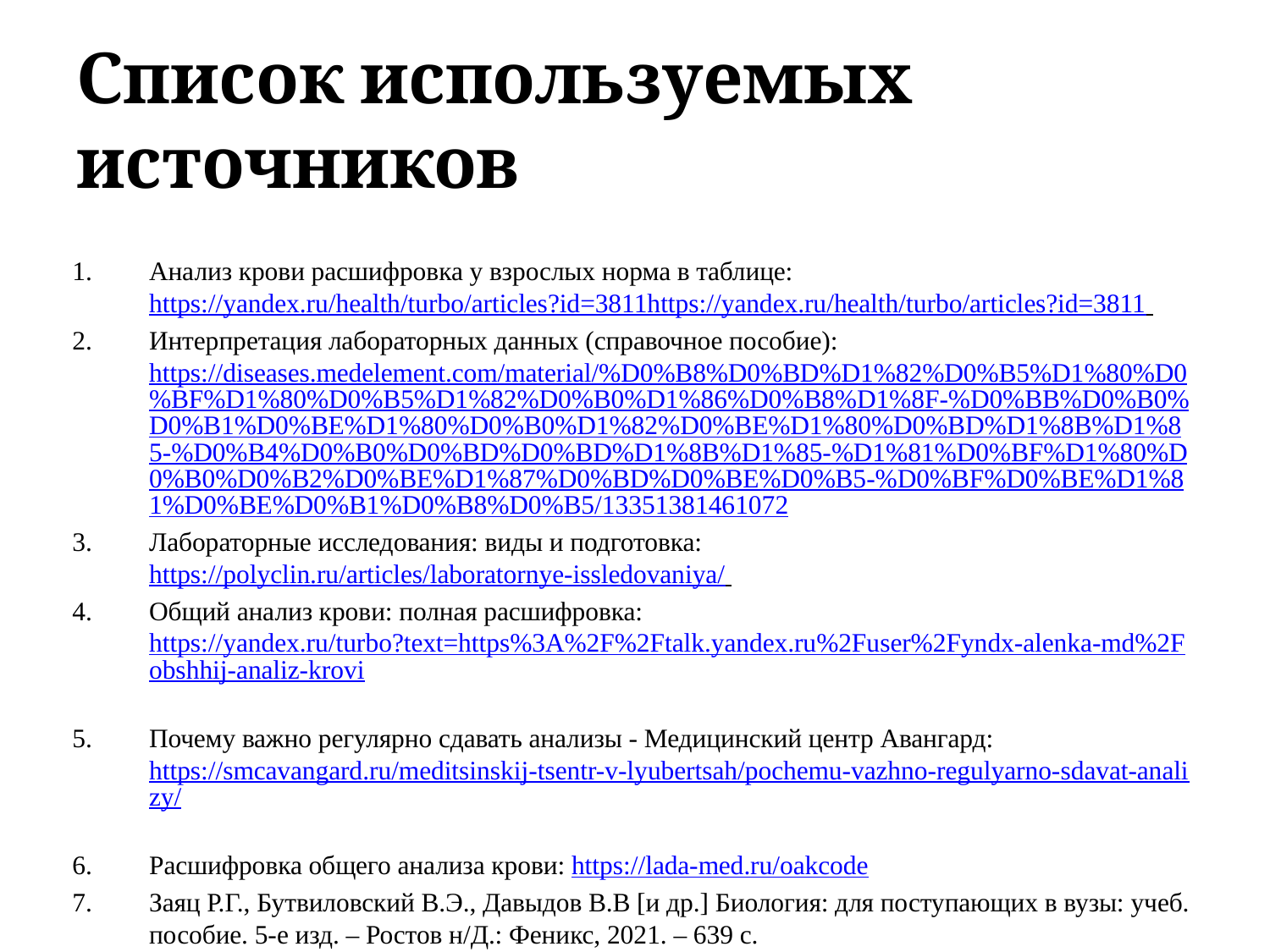

# Список используемых источников
Анализ крови расшифровка у взрослых норма в таблице: https://yandex.ru/health/turbo/articles?id=3811https://yandex.ru/health/turbo/articles?id=3811
Интерпретация лабораторных данных (справочное пособие): https://diseases.medelement.com/material/%D0%B8%D0%BD%D1%82%D0%B5%D1%80%D0%BF%D1%80%D0%B5%D1%82%D0%B0%D1%86%D0%B8%D1%8F-%D0%BB%D0%B0%D0%B1%D0%BE%D1%80%D0%B0%D1%82%D0%BE%D1%80%D0%BD%D1%8B%D1%85-%D0%B4%D0%B0%D0%BD%D0%BD%D1%8B%D1%85-%D1%81%D0%BF%D1%80%D0%B0%D0%B2%D0%BE%D1%87%D0%BD%D0%BE%D0%B5-%D0%BF%D0%BE%D1%81%D0%BE%D0%B1%D0%B8%D0%B5/13351381461072
Лабораторные исследования: виды и подготовка: https://polyclin.ru/articles/laboratornye-issledovaniya/
Общий анализ крови: полная расшифровка: https://yandex.ru/turbo?text=https%3A%2F%2Ftalk.yandex.ru%2Fuser%2Fyndx-alenka-md%2Fobshhij-analiz-krovi
Почему важно регулярно сдавать анализы - Медицинский центр Авангард: https://smcavangard.ru/meditsinskij-tsentr-v-lyubertsah/pochemu-vazhno-regulyarno-sdavat-analizy/
Расшифровка общего анализа крови: https://lada-med.ru/oakcode
Заяц Р.Г., Бутвиловский В.Э., Давыдов В.В [и др.] Биология: для поступающих в вузы: учеб. пособие. 5-е изд. – Ростов н/Д.: Феникс, 2021. – 639 с.
Сонин Н.И., Сапин М.Р. Биология. Человек. 8 класс: учеб. для общеобразоват. учреждений. 3-е изд. – М.: Дрофа, 2010. – 687 с.
Новая энциклопедия школьника: энциклопедия. – М.: Махаон, 2003. – 384 с.